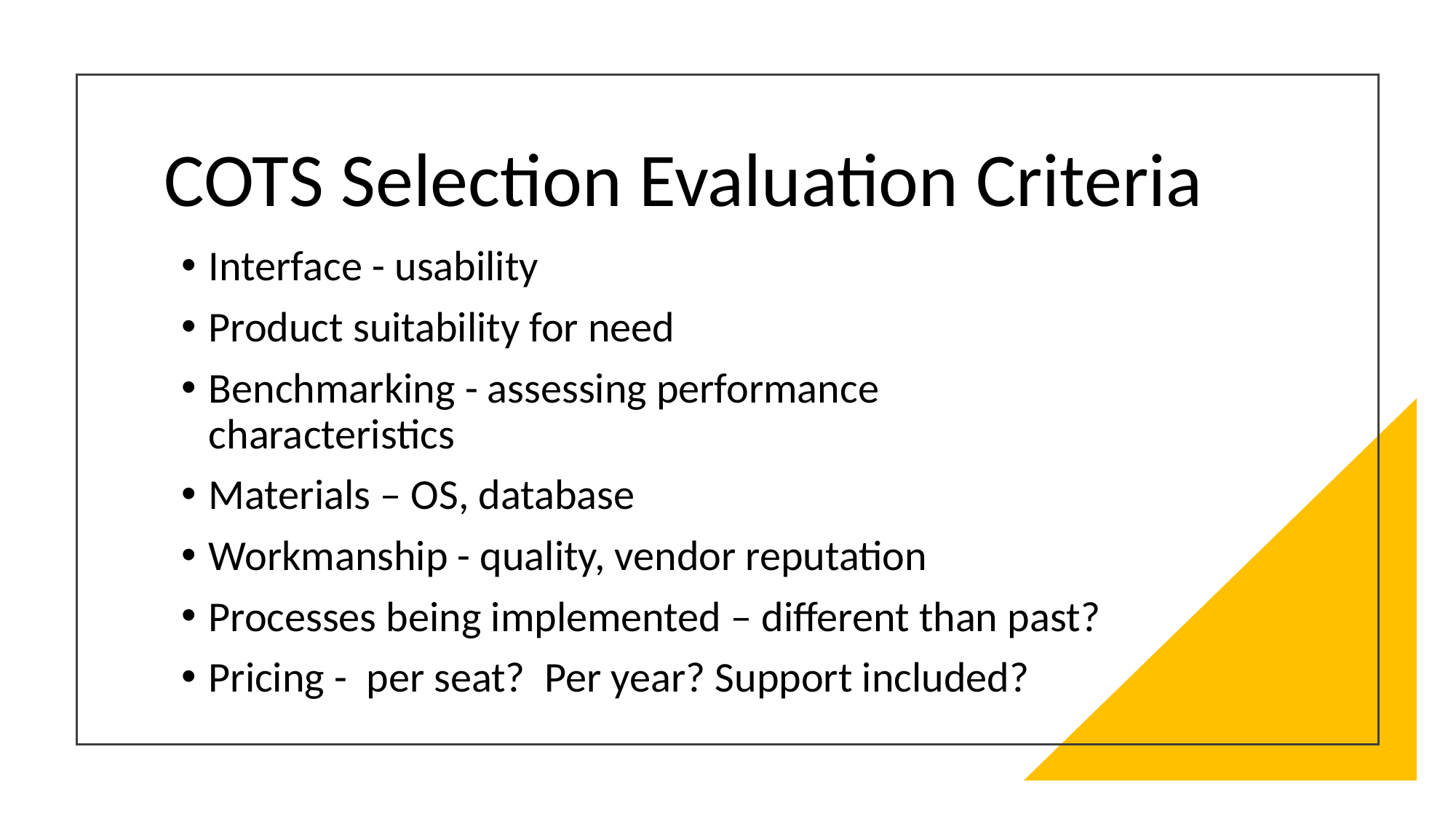

# COTS Selection Evaluation Criteria
Interface - usability
Product suitability for need
Benchmarking - assessing performance characteristics
Materials – OS, database
Workmanship - quality, vendor reputation
Processes being implemented – different than past?
Pricing -  per seat?  Per year? Support included?